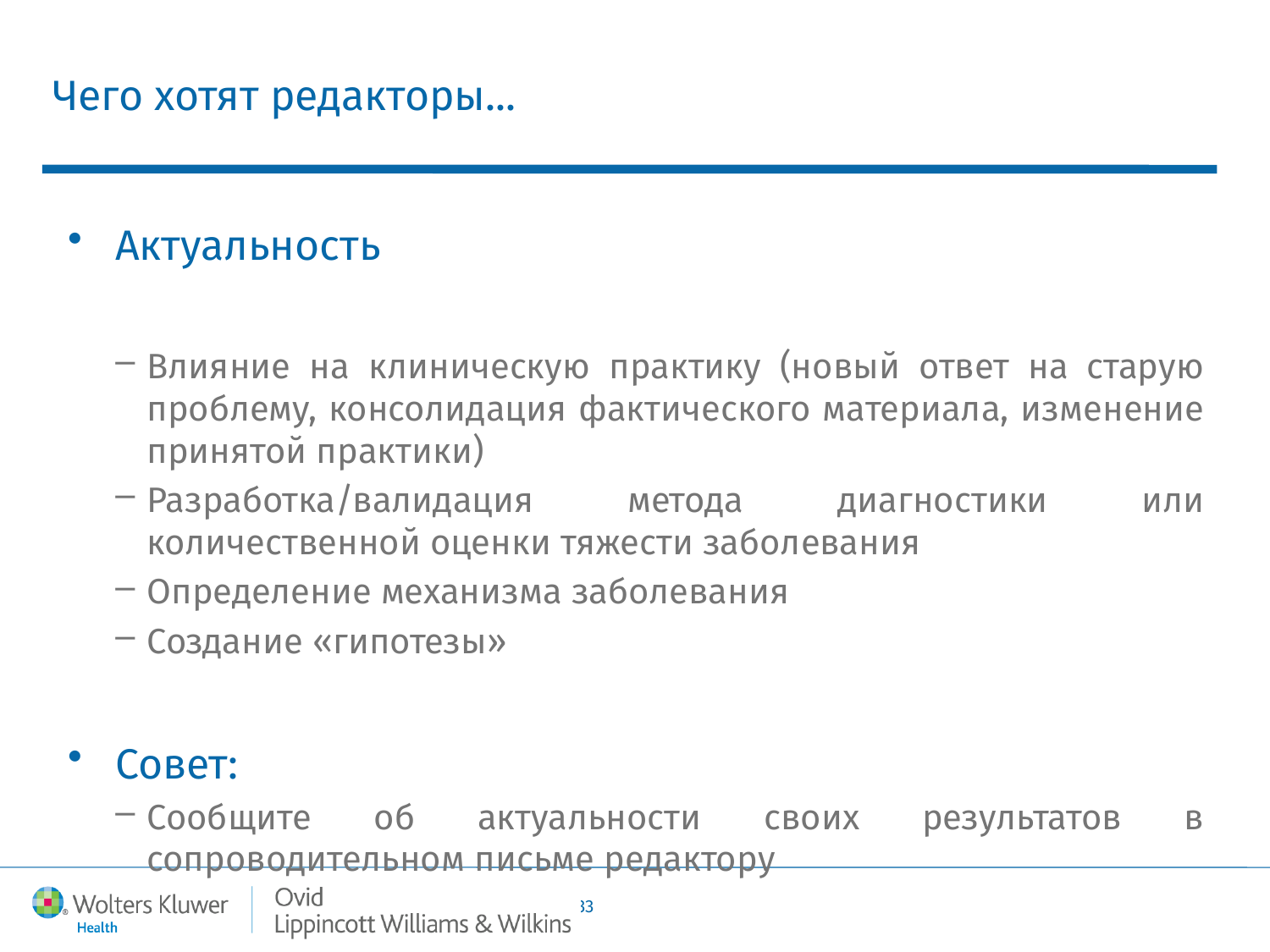

# Чего хотят редакторы...
Актуальность

Влияние на клиническую практику (новый ответ на старую проблему, консолидация фактического материала, изменение принятой практики)
Разработка/валидация метода диагностики или количественной оценки тяжести заболевания
Определение механизма заболевания
Создание «гипотезы»

Совет:
Сообщите об актуальности своих результатов в сопроводительном письме редактору